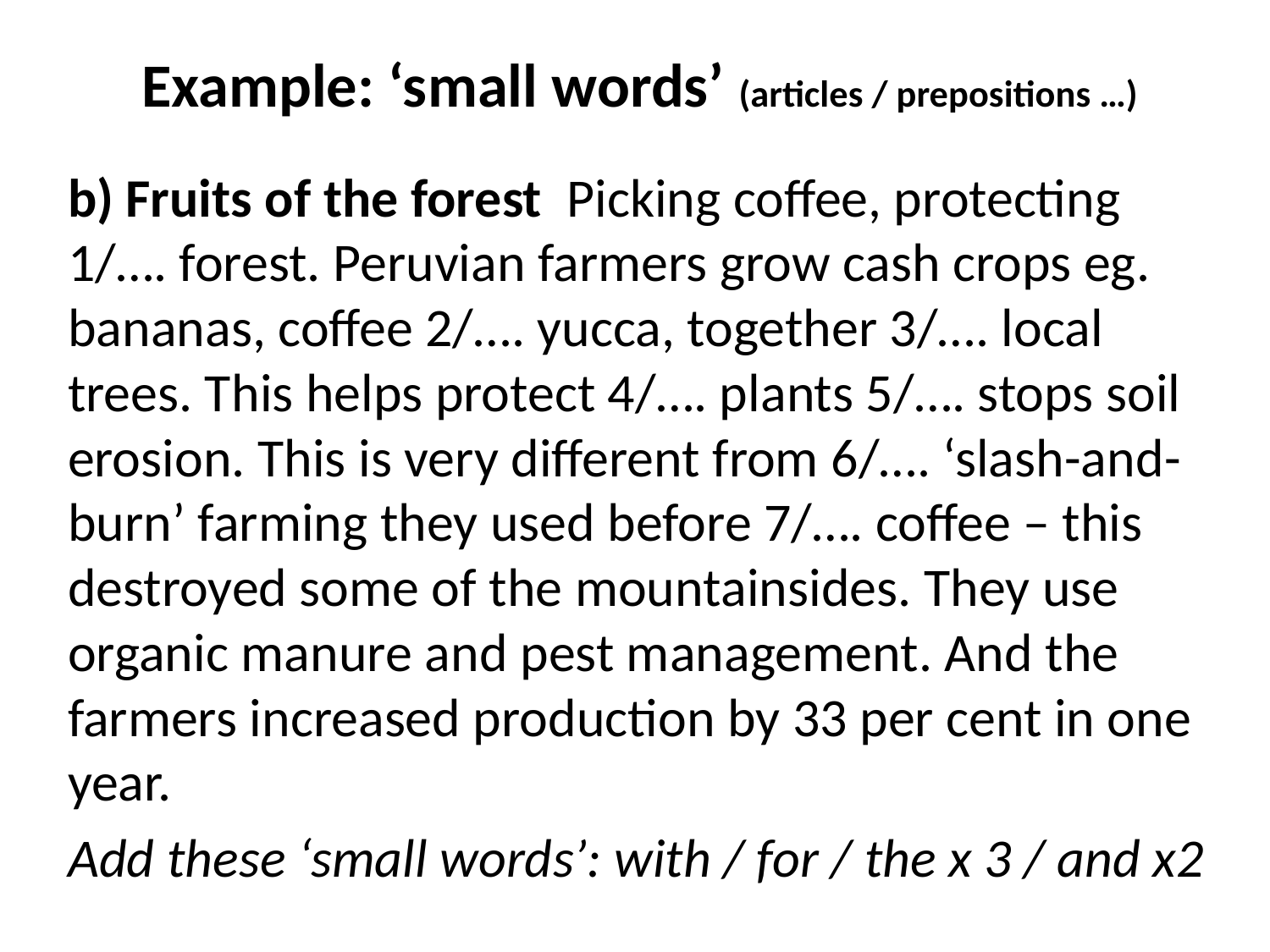

# Example: ‘small words’ (articles / prepositions …)
b) Fruits of the forest  Picking coffee, protecting 1/…. forest. Peruvian farmers grow cash crops eg. bananas, coffee 2/…. yucca, together 3/…. local trees. This helps protect 4/…. plants 5/…. stops soil erosion. This is very different from 6/…. ‘slash-and-burn’ farming they used before 7/…. coffee – this destroyed some of the mountainsides. They use organic manure and pest management. And the farmers increased production by 33 per cent in one year.
Add these ‘small words’: with / for / the x 3 / and x2